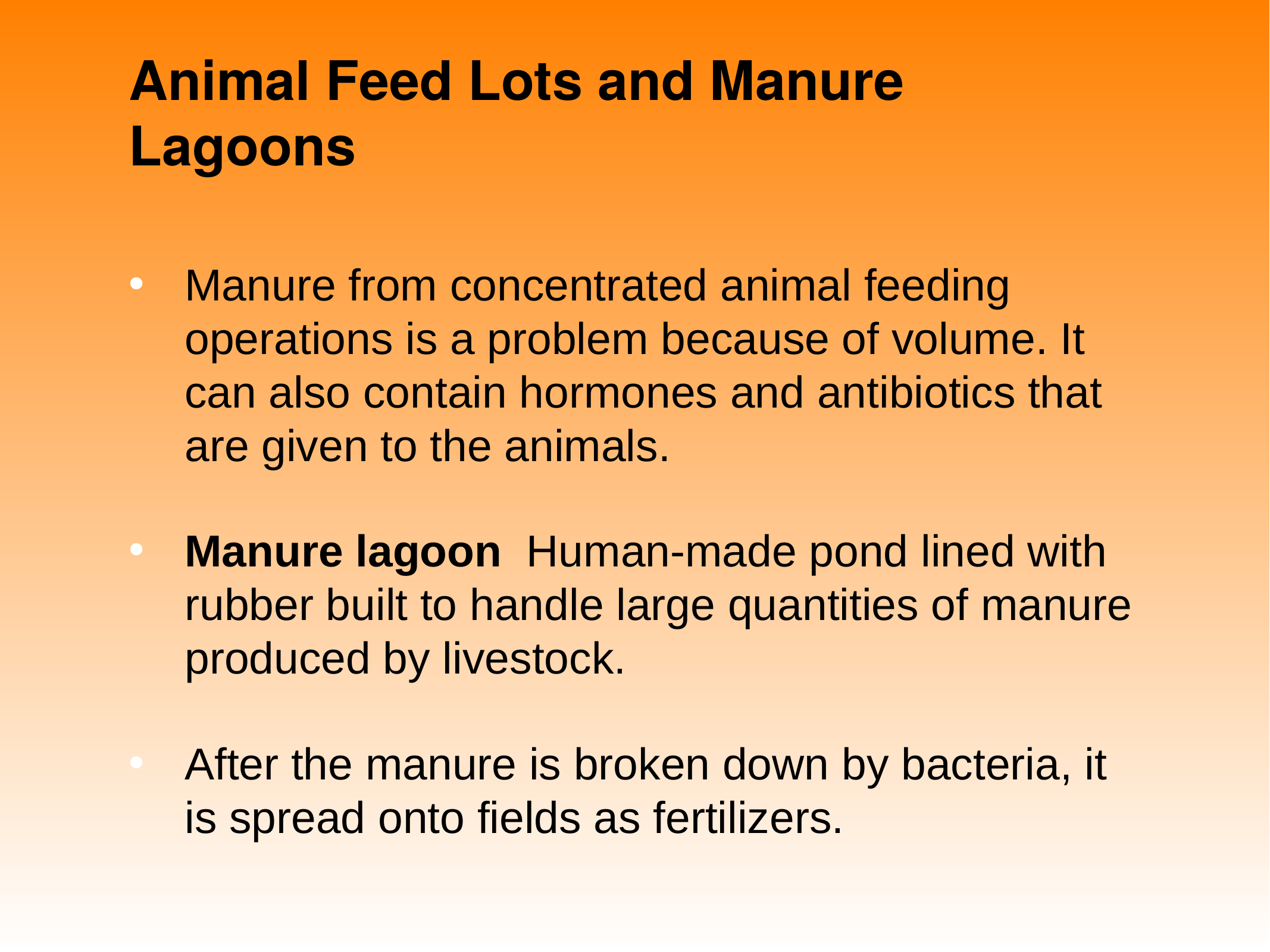

# Animal Feed Lots and Manure Lagoons

Manure from concentrated animal feeding operations is a problem because of volume. It can also contain hormones and antibiotics that are given to the animals.
Manure lagoon  Human-made pond lined with rubber built to handle large quantities of manure produced by livestock.
After the manure is broken down by bacteria, it is spread onto fields as fertilizers.